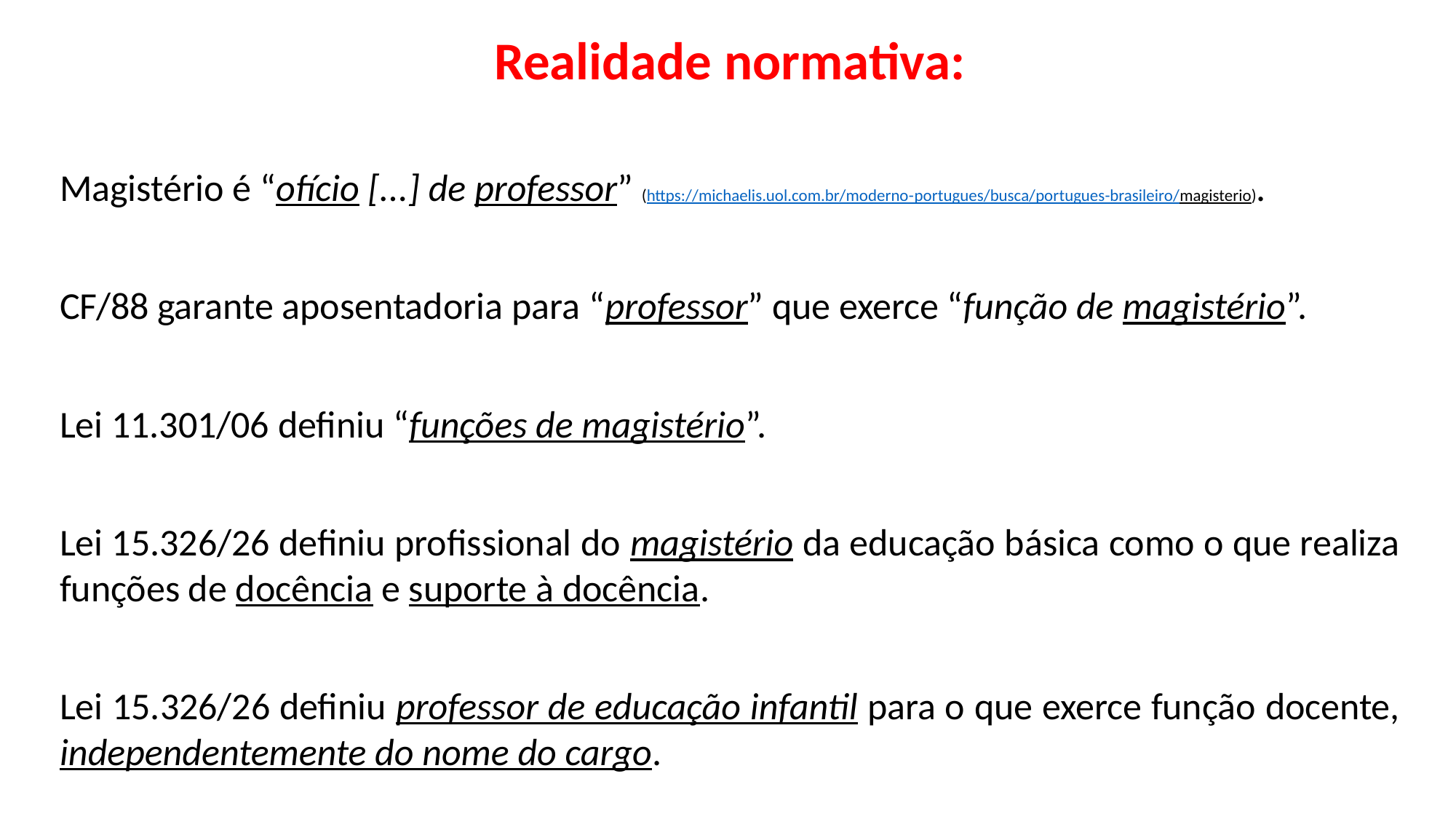

Realidade normativa:

Magistério é “ofício [...] de professor” (https://michaelis.uol.com.br/moderno-portugues/busca/portugues-brasileiro/magisterio).

CF/88 garante aposentadoria para “professor” que exerce “função de magistério”.

Lei 11.301/06 definiu “funções de magistério”.

Lei 15.326/26 definiu profissional do magistério da educação básica como o que realiza funções de docência e suporte à docência.

Lei 15.326/26 definiu professor de educação infantil para o que exerce função docente, independentemente do nome do cargo.